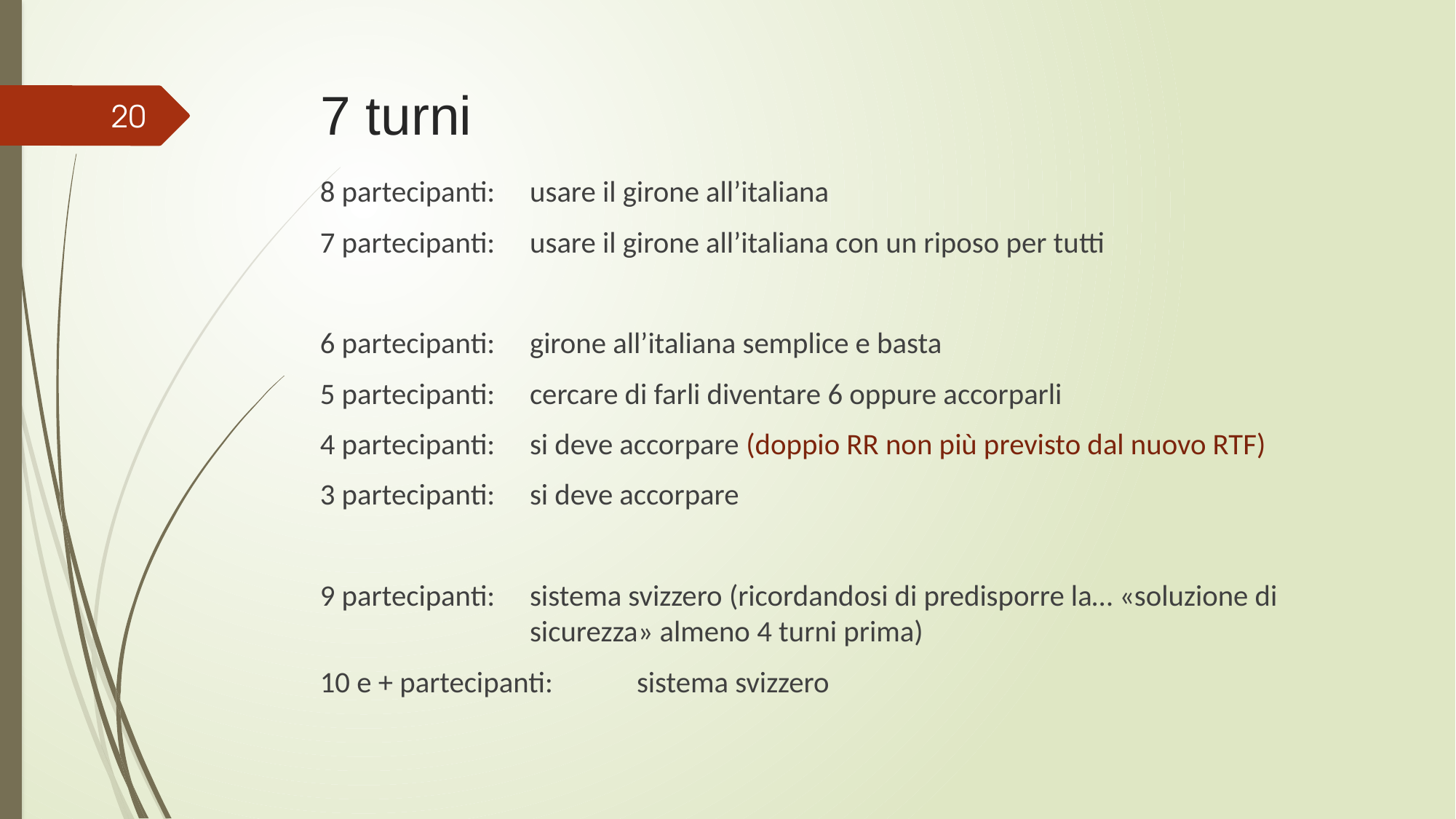

# 7 turni
20
8 partecipanti:	usare il girone all’italiana
7 partecipanti:	usare il girone all’italiana con un riposo per tutti

6 partecipanti:	girone all’italiana semplice e basta
5 partecipanti:	cercare di farli diventare 6 oppure accorparli
4 partecipanti:	si deve accorpare (doppio RR non più previsto dal nuovo RTF)
3 partecipanti:	si deve accorpare

9 partecipanti:	sistema svizzero (ricordandosi di predisporre la… «soluzione di sicurezza» almeno 4 turni prima)
10 e + partecipanti:	sistema svizzero